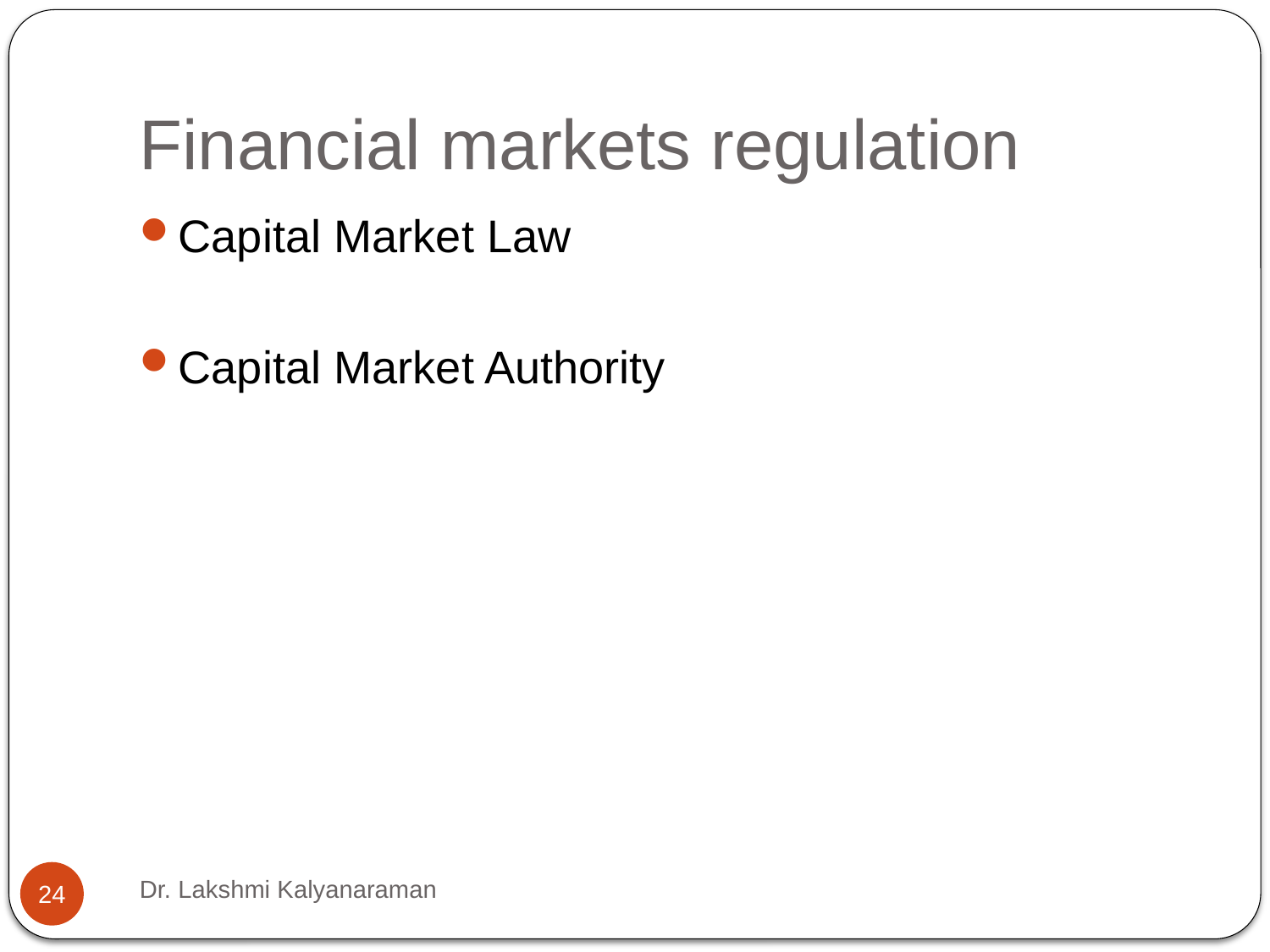

# Financial markets regulation
Capital Market Law

Capital Market Authority
Dr. Lakshmi Kalyanaraman
24